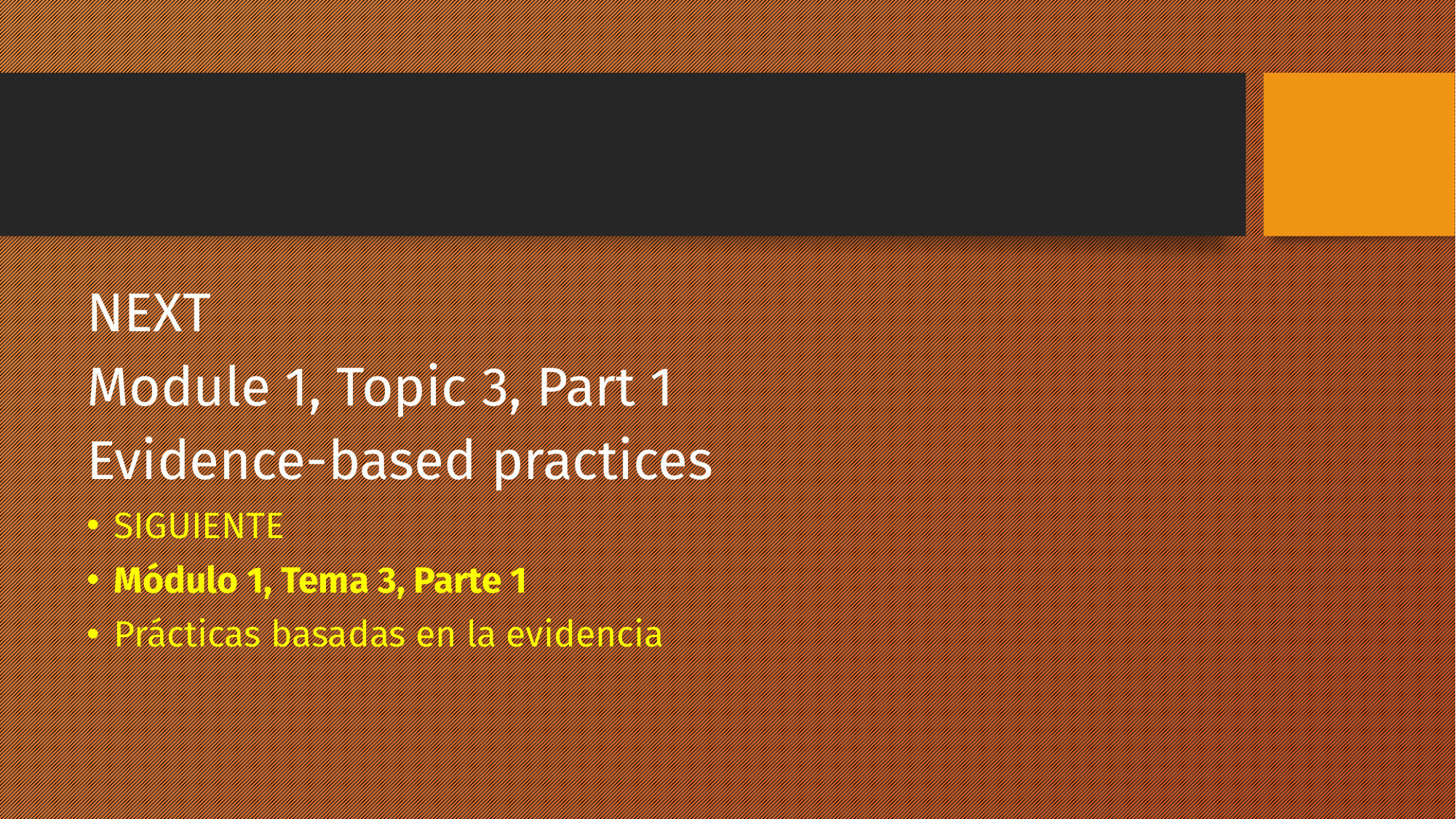

#
NEXT
Module 1, Topic 3, Part 1
Evidence-based practices
SIGUIENTE
Módulo 1, Tema 3, Parte 1
Prácticas basadas en la evidencia